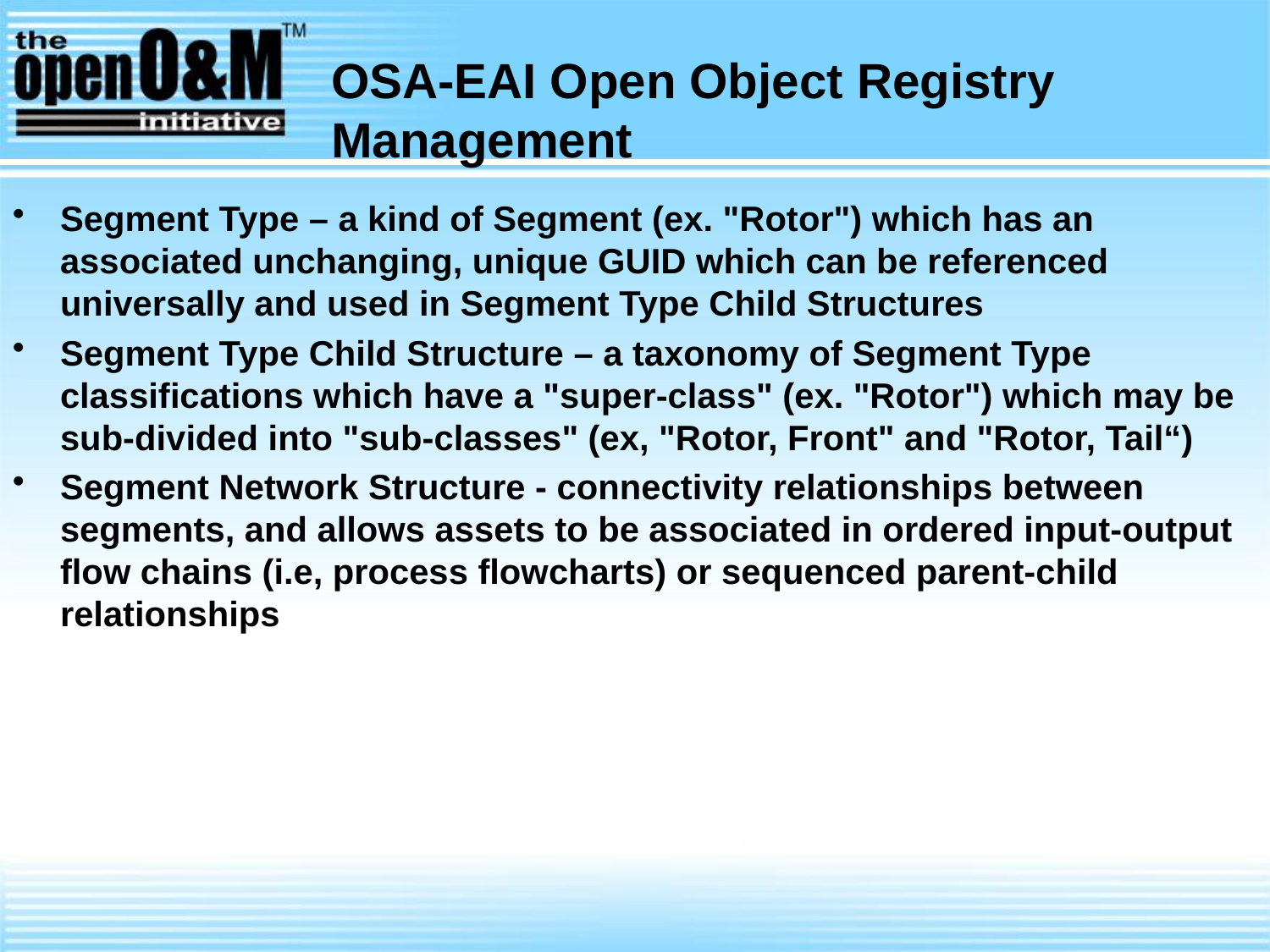

# OSA-EAI Open Object Registry Management
Segment Type – a kind of Segment (ex. "Rotor") which has an associated unchanging, unique GUID which can be referenced universally and used in Segment Type Child Structures
Segment Type Child Structure – a taxonomy of Segment Type classifications which have a "super-class" (ex. "Rotor") which may be sub-divided into "sub-classes" (ex, "Rotor, Front" and "Rotor, Tail“)
Segment Network Structure - connectivity relationships between segments, and allows assets to be associated in ordered input-output flow chains (i.e, process flowcharts) or sequenced parent-child relationships